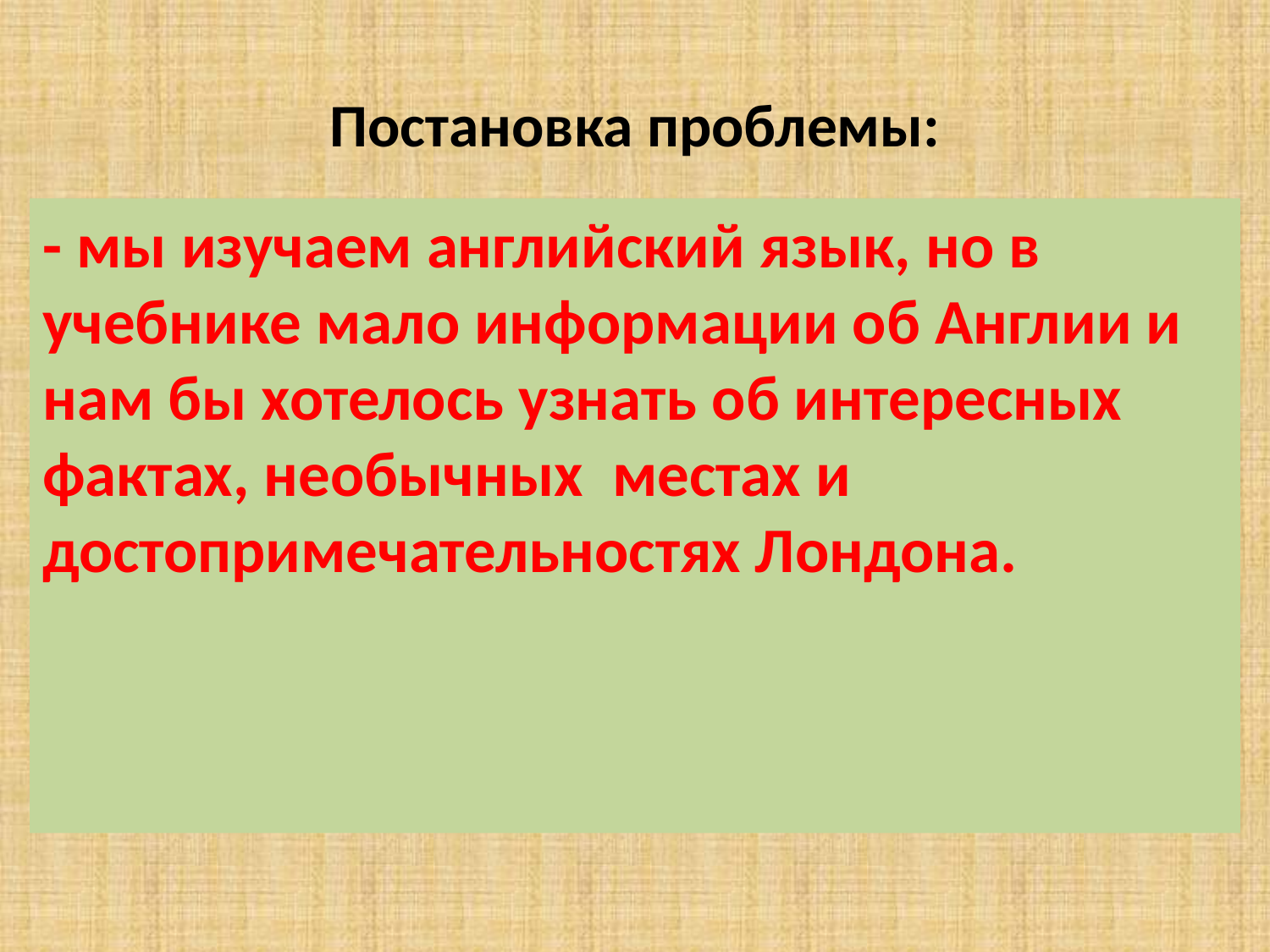

# Постановка проблемы:
- мы изучаем английский язык, но в учебнике мало информации об Англии и нам бы хотелось узнать об интересных фактах, необычных  местах и достопримечательностях Лондона.